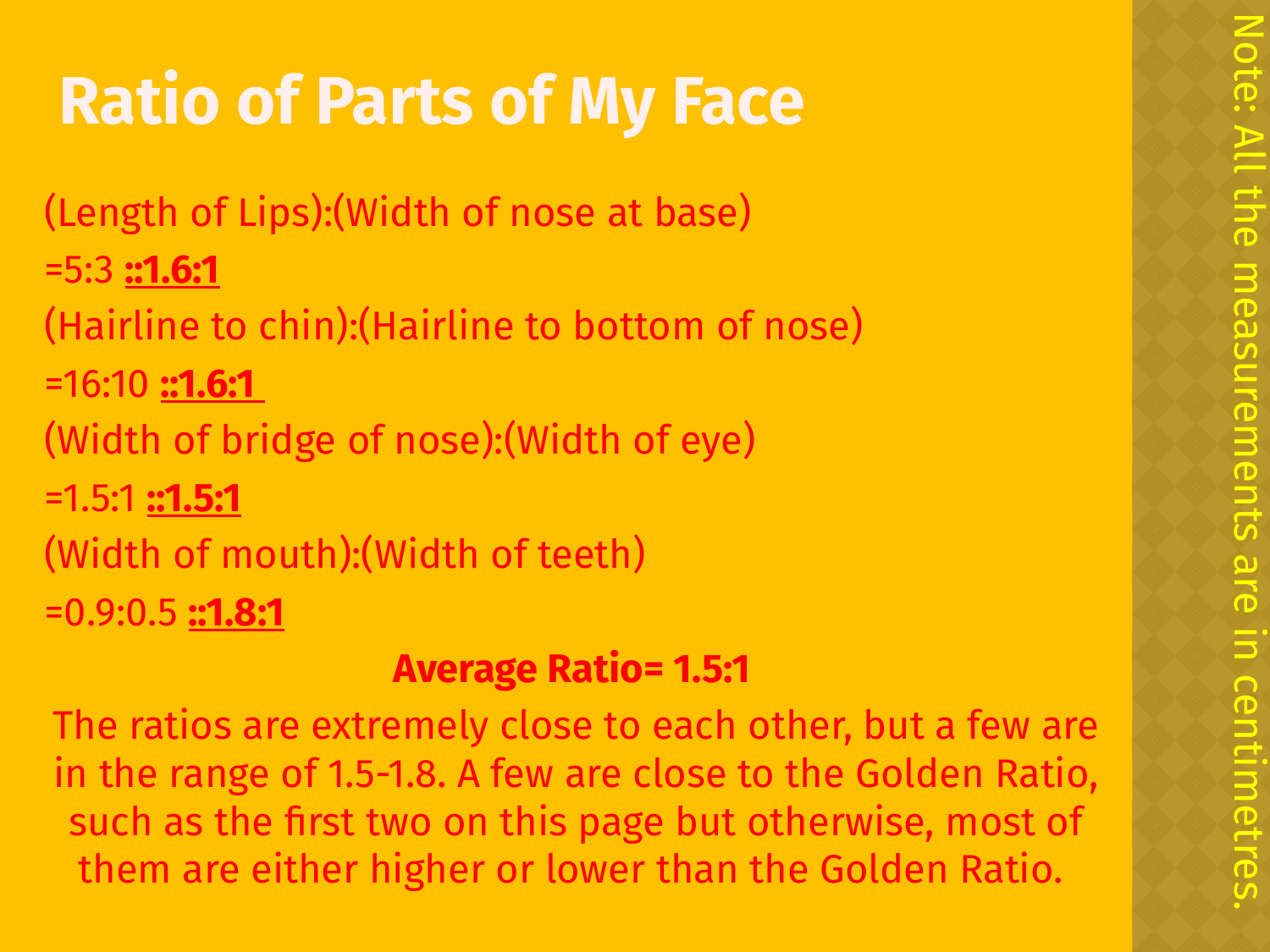

Note: All the measurements are in centimetres.
# Ratio of Parts of My Face
(Length of Lips):(Width of nose at base)
=5:3 ::1.6:1
(Hairline to chin):(Hairline to bottom of nose)
=16:10 ::1.6:1
(Width of bridge of nose):(Width of eye)
=1.5:1 ::1.5:1
(Width of mouth):(Width of teeth)
=0.9:0.5 ::1.8:1
Average Ratio= 1.5:1
The ratios are extremely close to each other, but a few are in the range of 1.5-1.8. A few are close to the Golden Ratio, such as the first two on this page but otherwise, most of them are either higher or lower than the Golden Ratio.